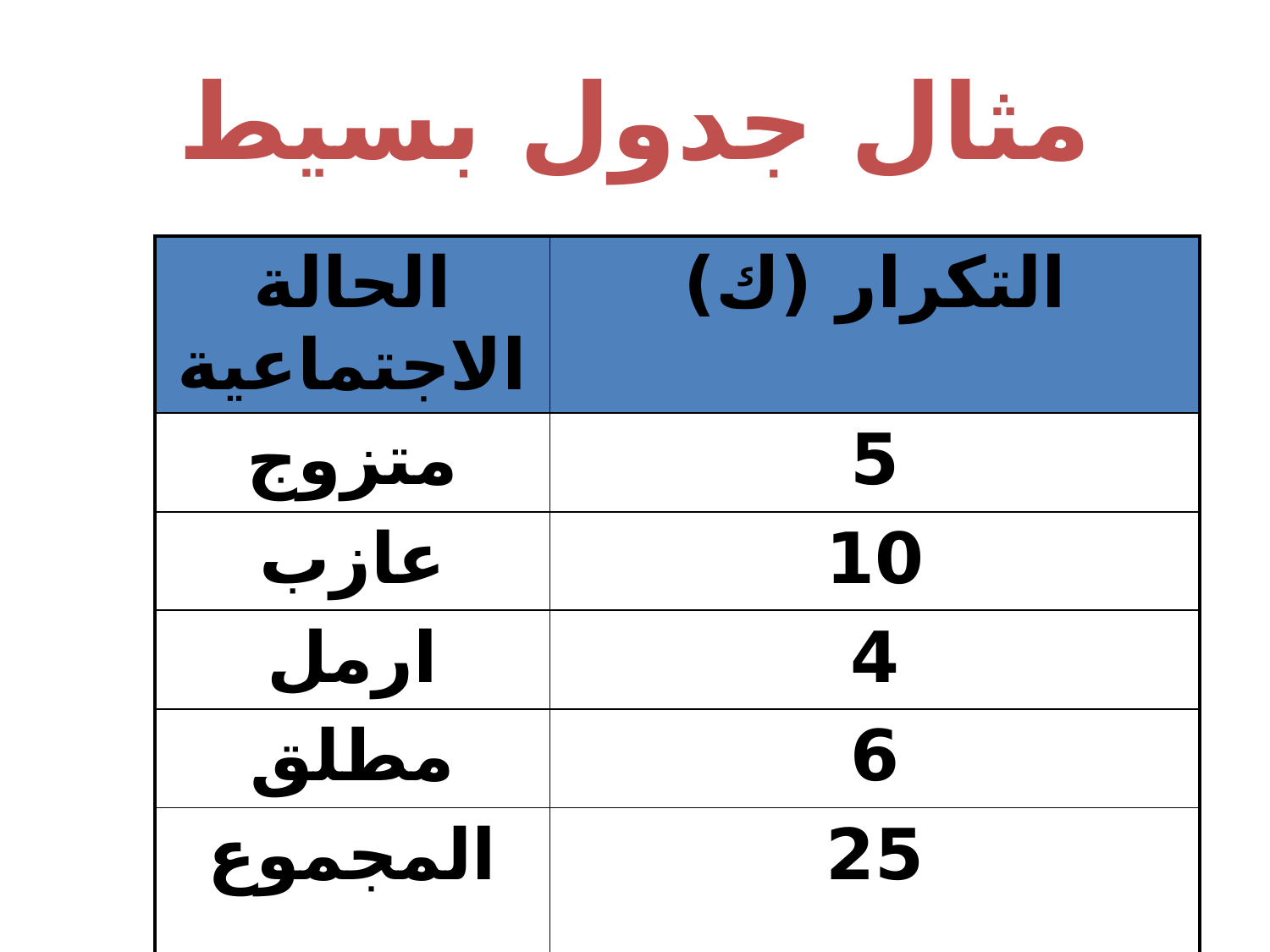

# مثال جدول بسيط
| الحالة الاجتماعية | التكرار (ك) |
| --- | --- |
| متزوج | 5 |
| عازب | 10 |
| ارمل | 4 |
| مطلق | 6 |
| المجموع | 25 |